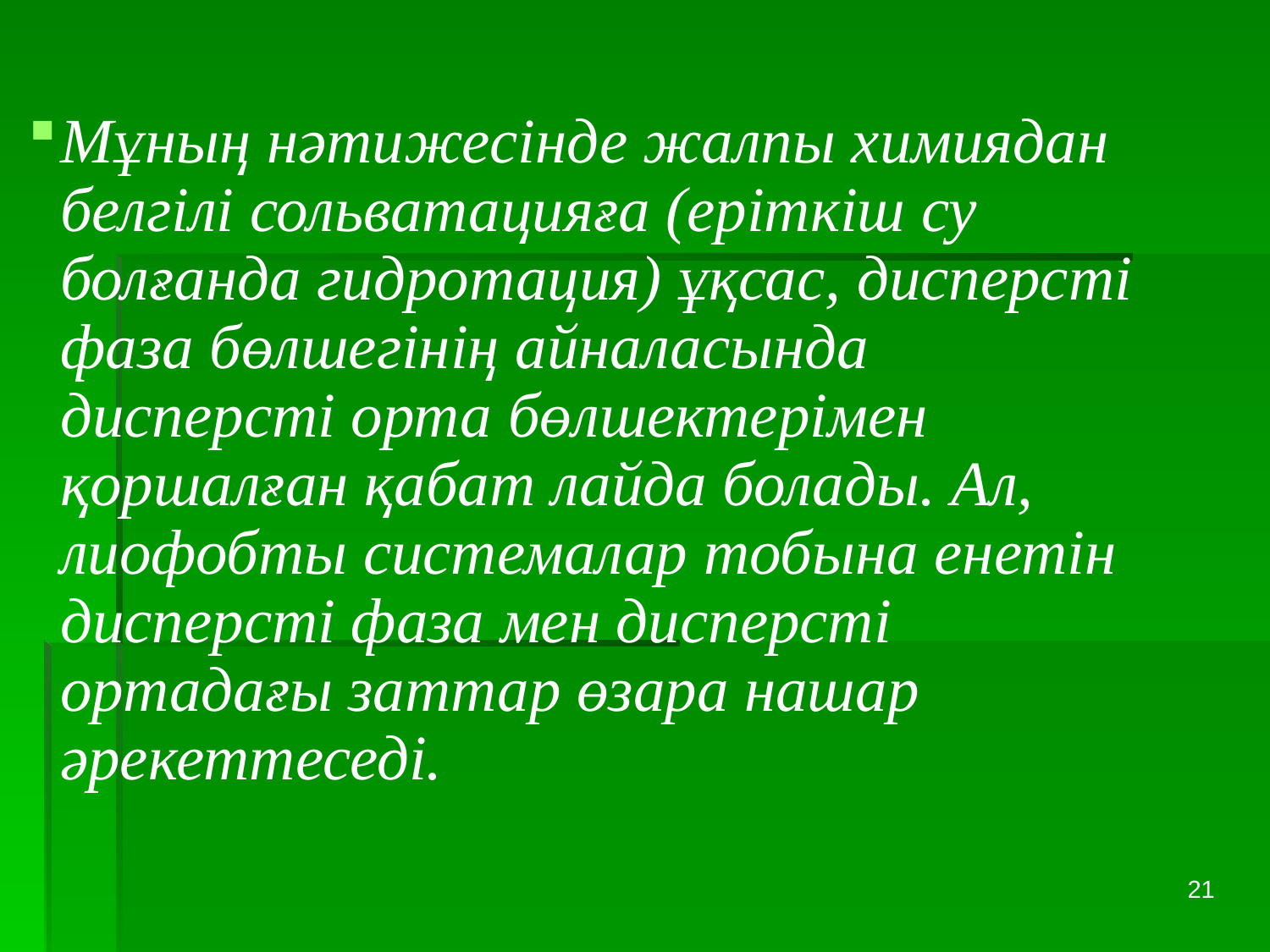

Мұның нәтижесінде жалпы химиядан белгілі сольватацияға (еріткіш су болғанда гидротация) ұқсас, дисперсті фаза бөлшегінің айналасында дисперсті орта бөлшектерімен қоршалған қабат лайда болады. Ал, лиофобты системалар тобына енетін дисперсті фаза мен дисперсті ортадағы заттар өзара нашар әрекеттеседі.

21